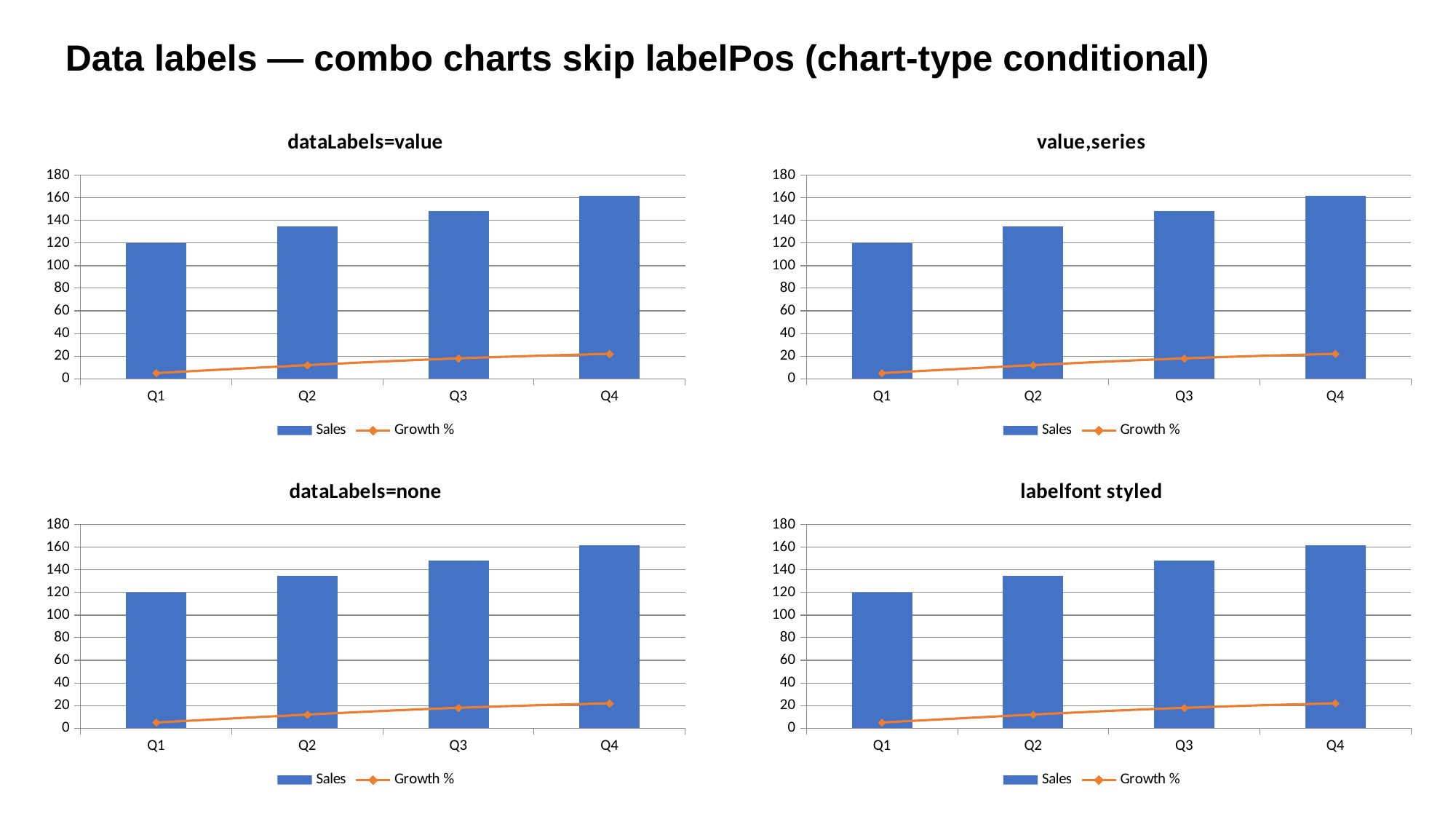

Data labels — combo charts skip labelPos (chart-type conditional)

### Chart: dataLabels=value

| Category |  |  |
|---|---|---|
| Q1 | 120.0 | 5.0 |
| Q2 | 135.0 | 12.0 |
| Q3 | 148.0 | 18.0 |
| Q4 | 162.0 | 22.0 |

### Chart: value,series

| Category |  |  |
|---|---|---|
| Q1 | 120.0 | 5.0 |
| Q2 | 135.0 | 12.0 |
| Q3 | 148.0 | 18.0 |
| Q4 | 162.0 | 22.0 |

### Chart: dataLabels=none

| Category |  |  |
|---|---|---|
| Q1 | 120.0 | 5.0 |
| Q2 | 135.0 | 12.0 |
| Q3 | 148.0 | 18.0 |
| Q4 | 162.0 | 22.0 |

### Chart: labelfont styled

| Category |  |  |
|---|---|---|
| Q1 | 120.0 | 5.0 |
| Q2 | 135.0 | 12.0 |
| Q3 | 148.0 | 18.0 |
| Q4 | 162.0 | 22.0 |